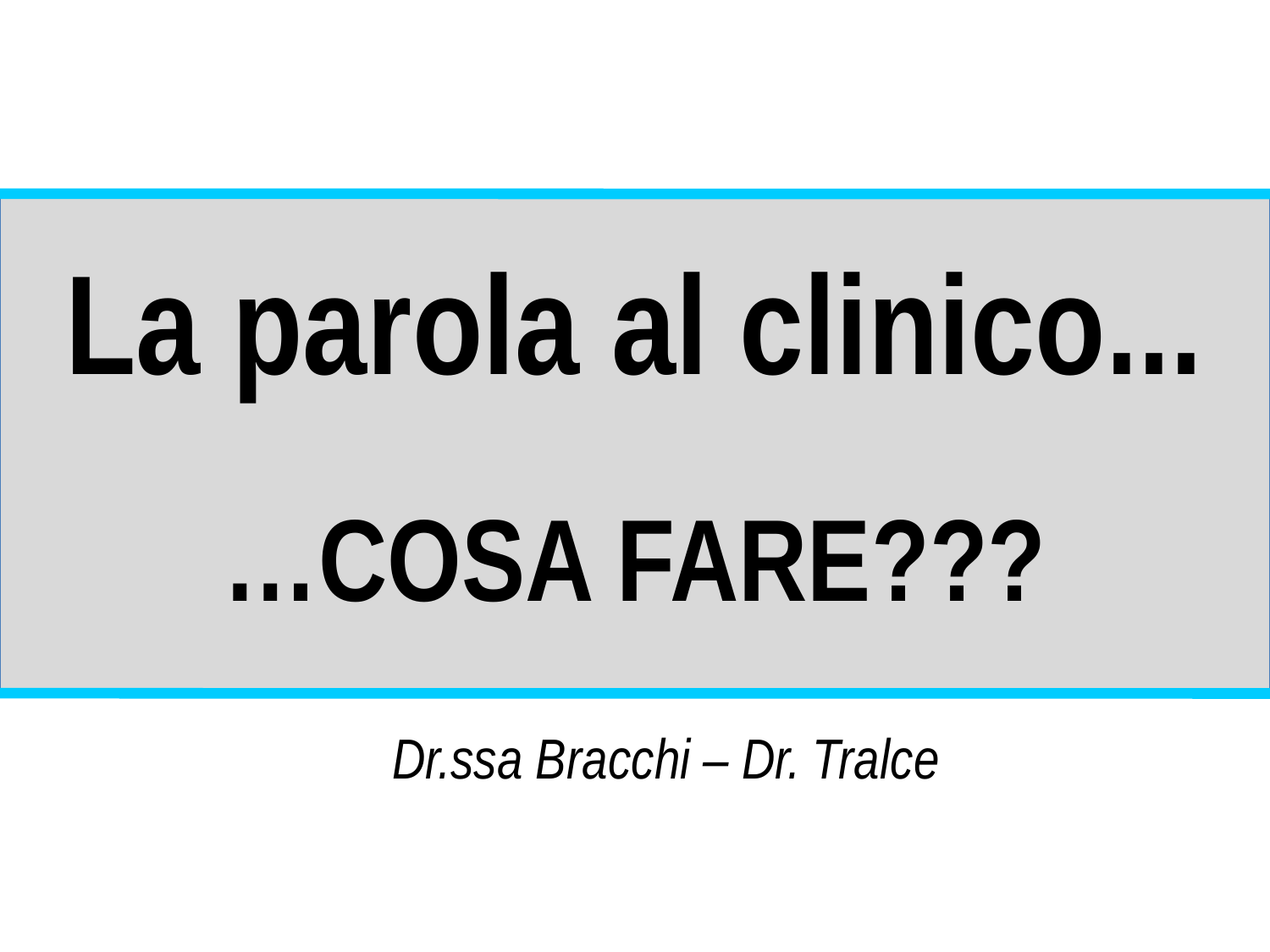

La parola al clinico...

…COSA FARE???

 Dr.ssa Bracchi – Dr. Tralce